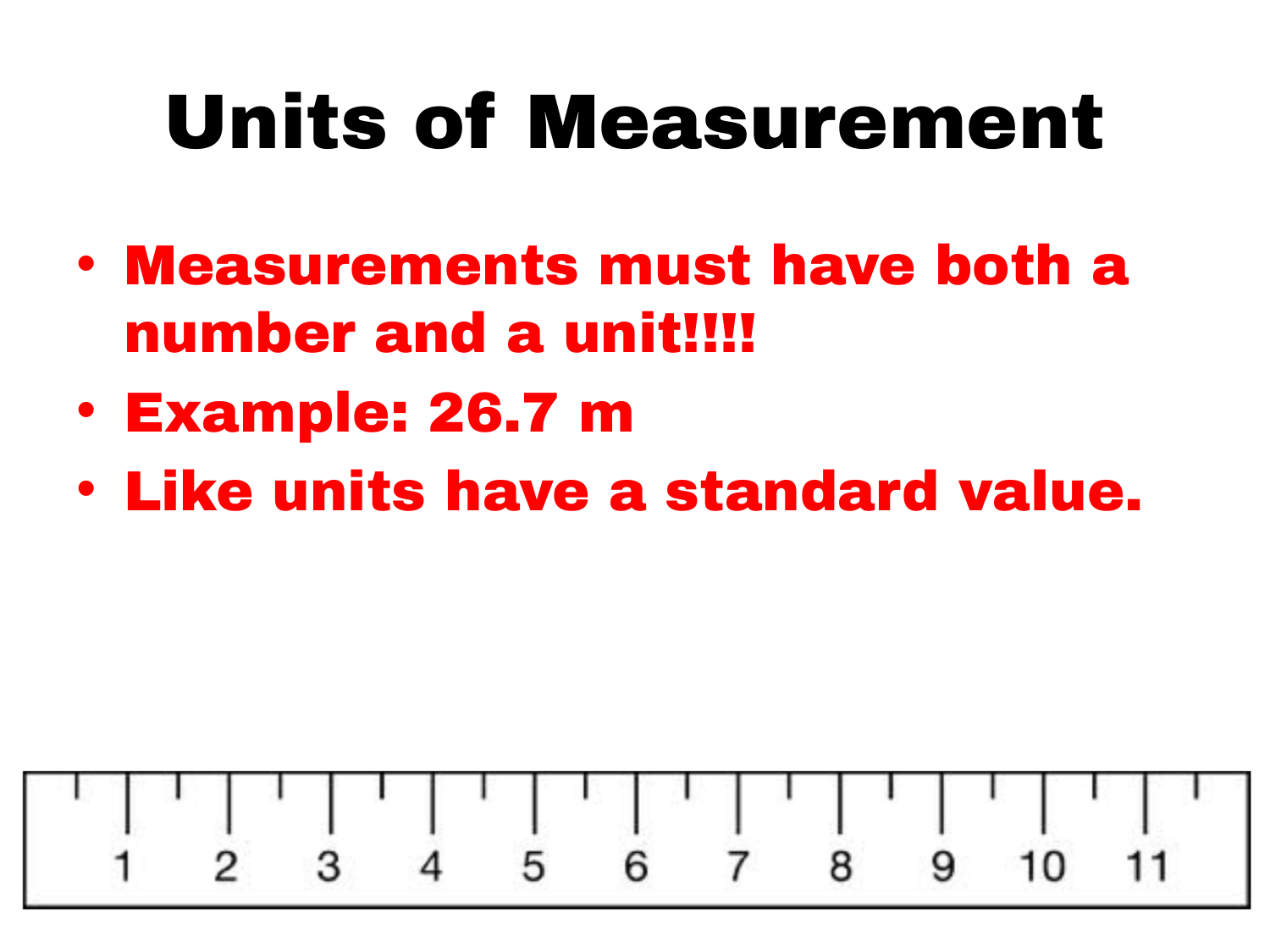

# Units of Measurement
Measurements must have both a number and a unit!!!!
Example: 26.7 m
Like units have a standard value.